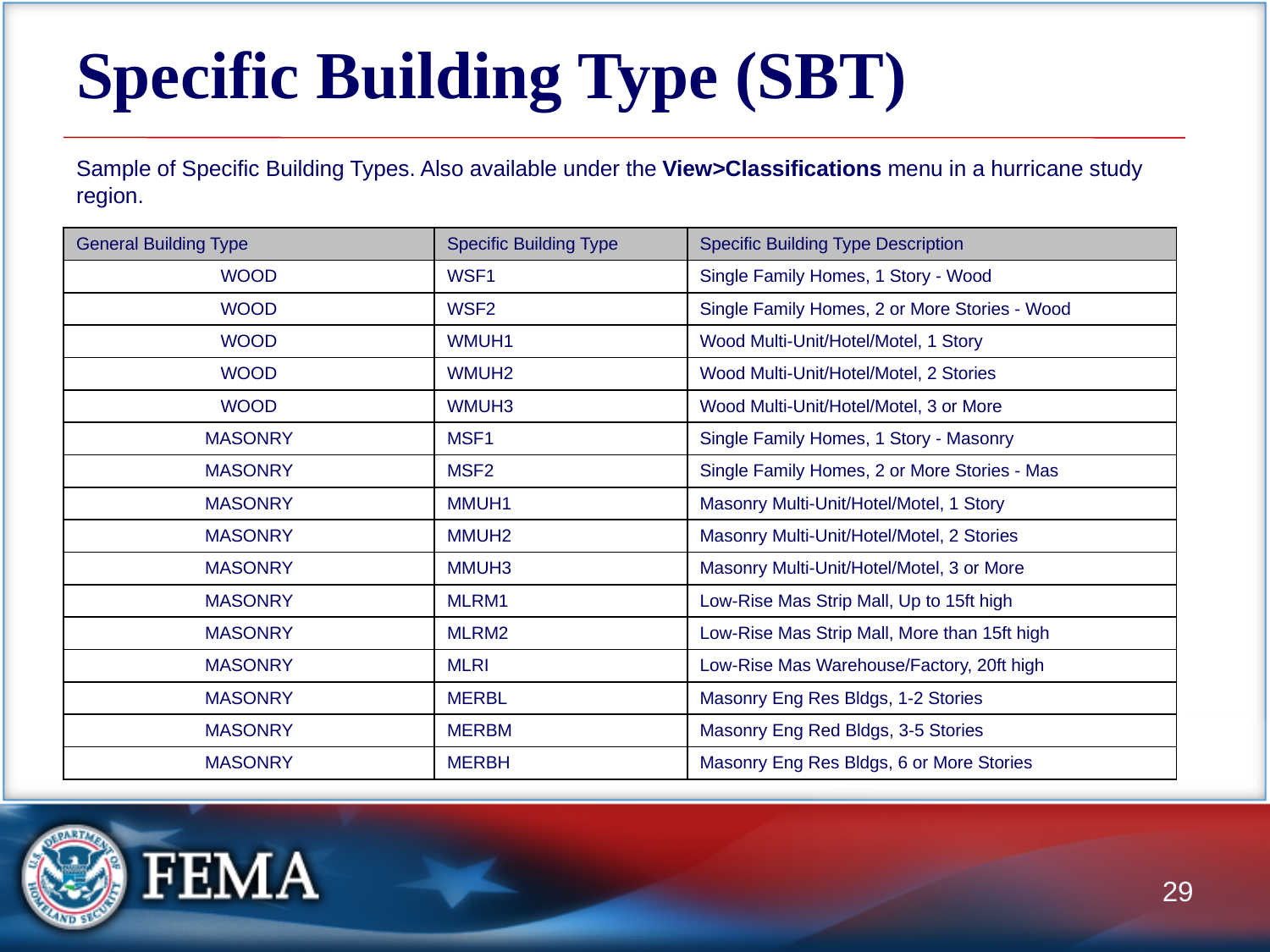

# Specific Building Type (SBT)
Sample of Specific Building Types. Also available under the View>Classifications menu in a hurricane study region.
| General Building Type | Specific Building Type | Specific Building Type Description |
| --- | --- | --- |
| WOOD | WSF1 | Single Family Homes, 1 Story - Wood |
| WOOD | WSF2 | Single Family Homes, 2 or More Stories - Wood |
| WOOD | WMUH1 | Wood Multi-Unit/Hotel/Motel, 1 Story |
| WOOD | WMUH2 | Wood Multi-Unit/Hotel/Motel, 2 Stories |
| WOOD | WMUH3 | Wood Multi-Unit/Hotel/Motel, 3 or More |
| MASONRY | MSF1 | Single Family Homes, 1 Story - Masonry |
| MASONRY | MSF2 | Single Family Homes, 2 or More Stories - Mas |
| MASONRY | MMUH1 | Masonry Multi-Unit/Hotel/Motel, 1 Story |
| MASONRY | MMUH2 | Masonry Multi-Unit/Hotel/Motel, 2 Stories |
| MASONRY | MMUH3 | Masonry Multi-Unit/Hotel/Motel, 3 or More |
| MASONRY | MLRM1 | Low-Rise Mas Strip Mall, Up to 15ft high |
| MASONRY | MLRM2 | Low-Rise Mas Strip Mall, More than 15ft high |
| MASONRY | MLRI | Low-Rise Mas Warehouse/Factory, 20ft high |
| MASONRY | MERBL | Masonry Eng Res Bldgs, 1-2 Stories |
| MASONRY | MERBM | Masonry Eng Red Bldgs, 3-5 Stories |
| MASONRY | MERBH | Masonry Eng Res Bldgs, 6 or More Stories |
29